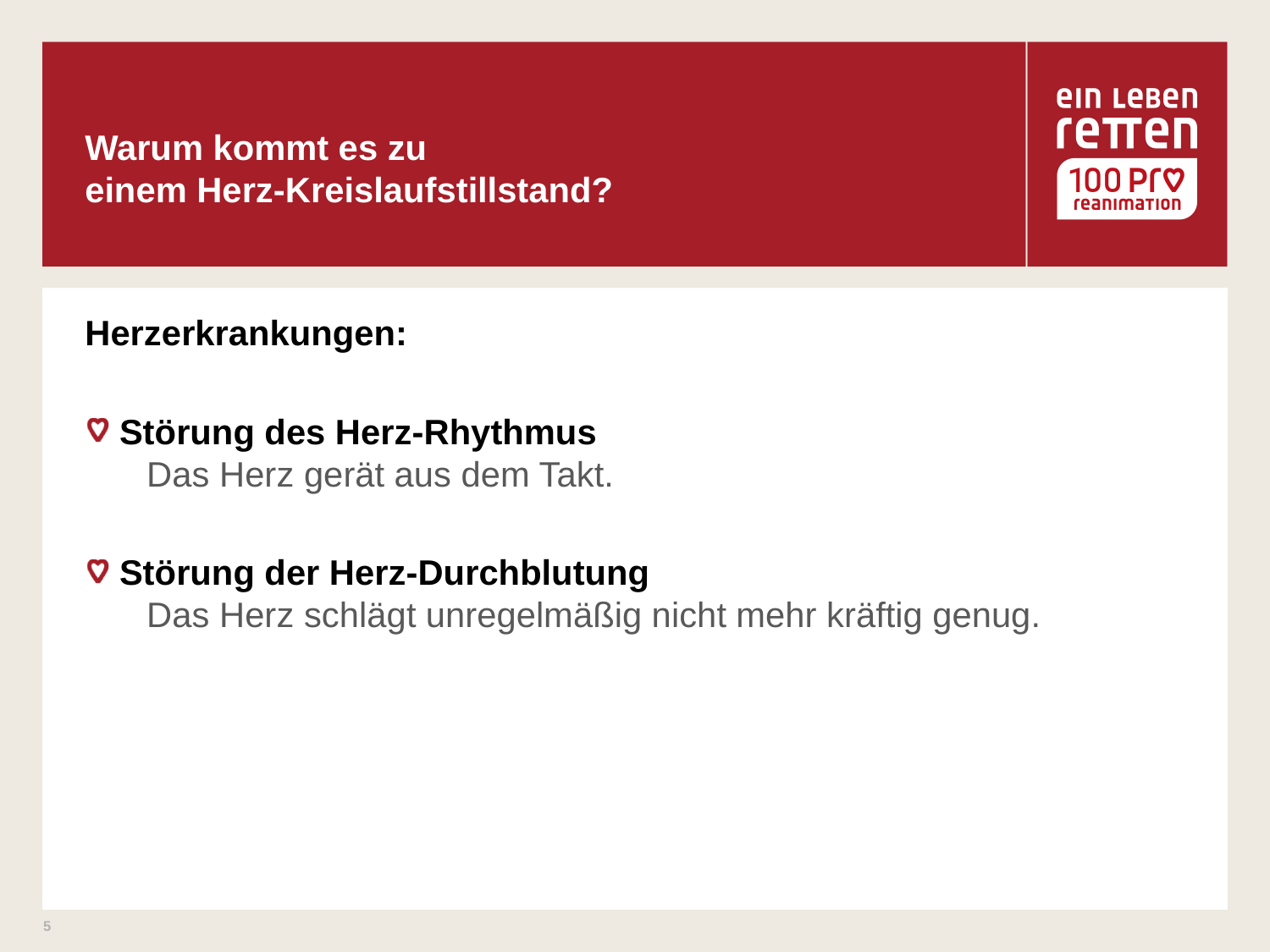

# Warum kommt es zu einem Herz-Kreislaufstillstand?
Herzerkrankungen:

 Störung des Herz-Rhythmus
	Das Herz gerät aus dem Takt.

 Störung der Herz-Durchblutung
 	Das Herz schlägt unregelmäßig nicht mehr kräftig genug.
5